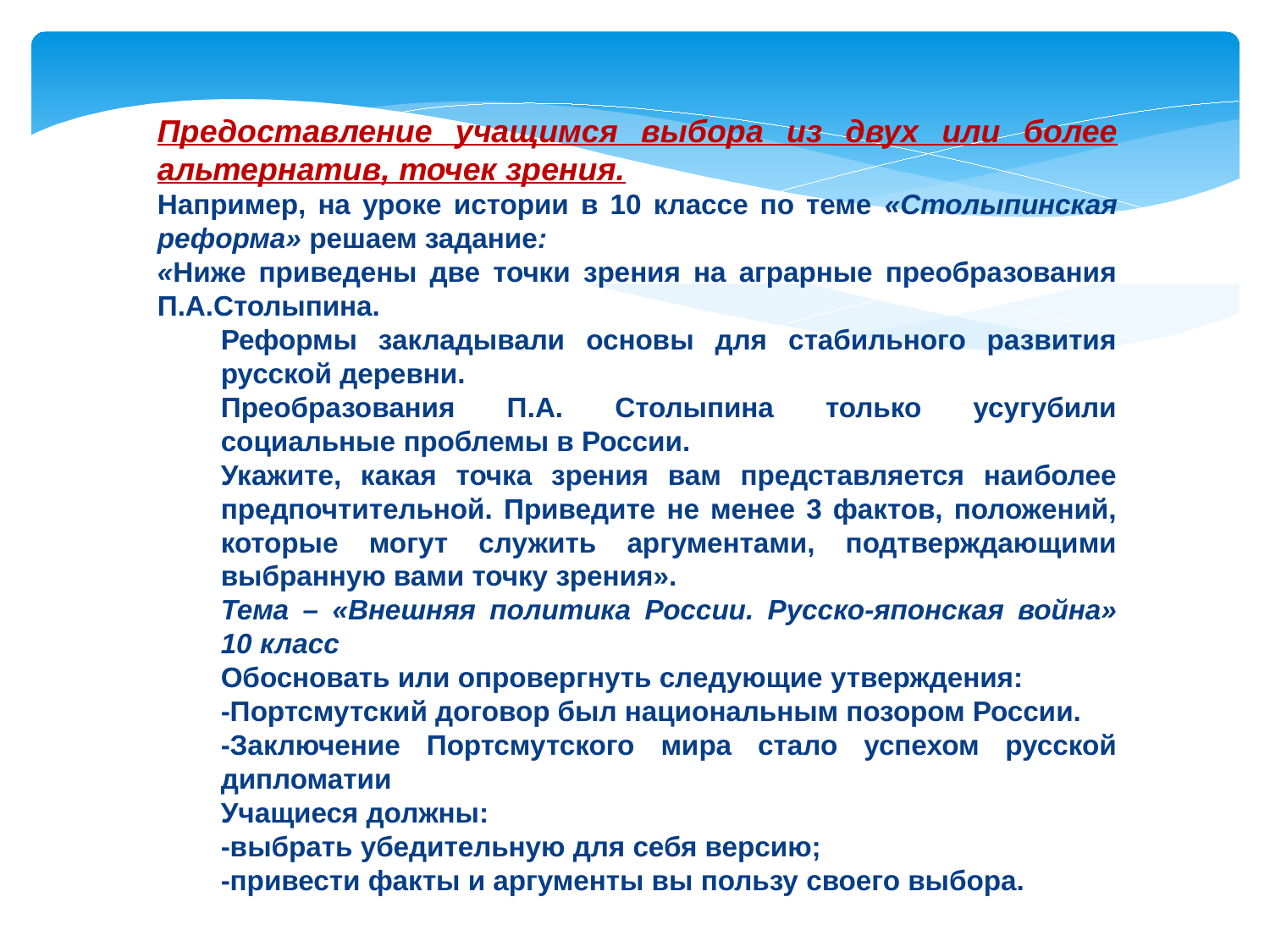

Предоставление учащимся выбора из двух или более альтернатив, точек зрения.
Например, на уроке истории в 10 классе по теме «Столыпинская реформа» решаем задание:
«Ниже приведены две точки зрения на аграрные преобразования П.А.Столыпина.
Реформы закладывали основы для стабильного развития русской деревни.
Преобразования П.А. Столыпина только усугубили социальные проблемы в России.
Укажите, какая точка зрения вам представляется наиболее предпочтительной. Приведите не менее 3 фактов, положений, которые могут служить аргументами, подтверждающими выбранную вами точку зрения».
Тема – «Внешняя политика России. Русско-японская война» 10 класс
Обосновать или опровергнуть следующие утверждения:
-Портсмутский договор был национальным позором России.
-Заключение Портсмутского мира стало успехом русской дипломатии
Учащиеся должны:
-выбрать убедительную для себя версию;
-привести факты и аргументы вы пользу своего выбора.